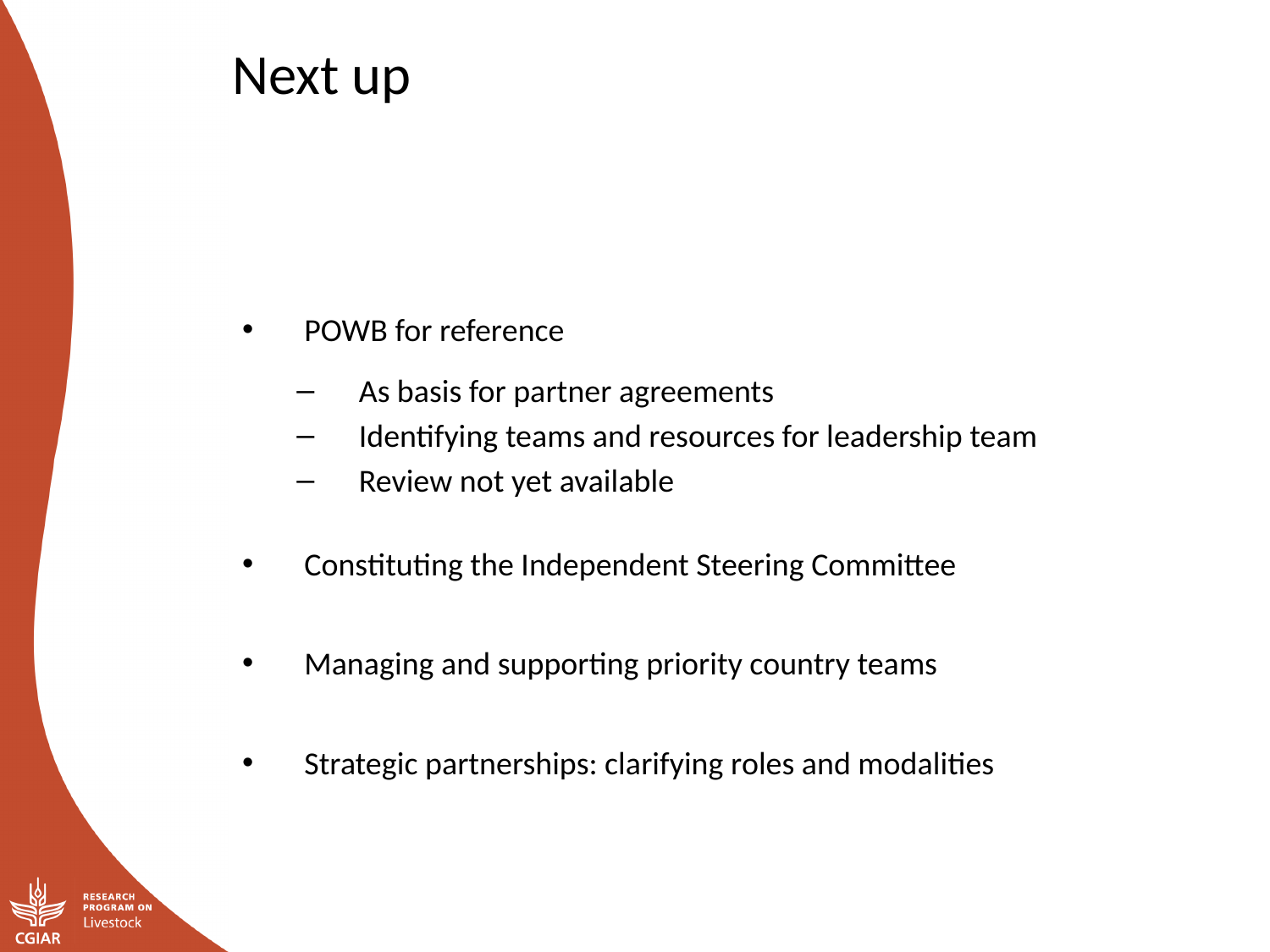

Next up

POWB for reference
As basis for partner agreements
Identifying teams and resources for leadership team
Review not yet available
Constituting the Independent Steering Committee
Managing and supporting priority country teams
Strategic partnerships: clarifying roles and modalities